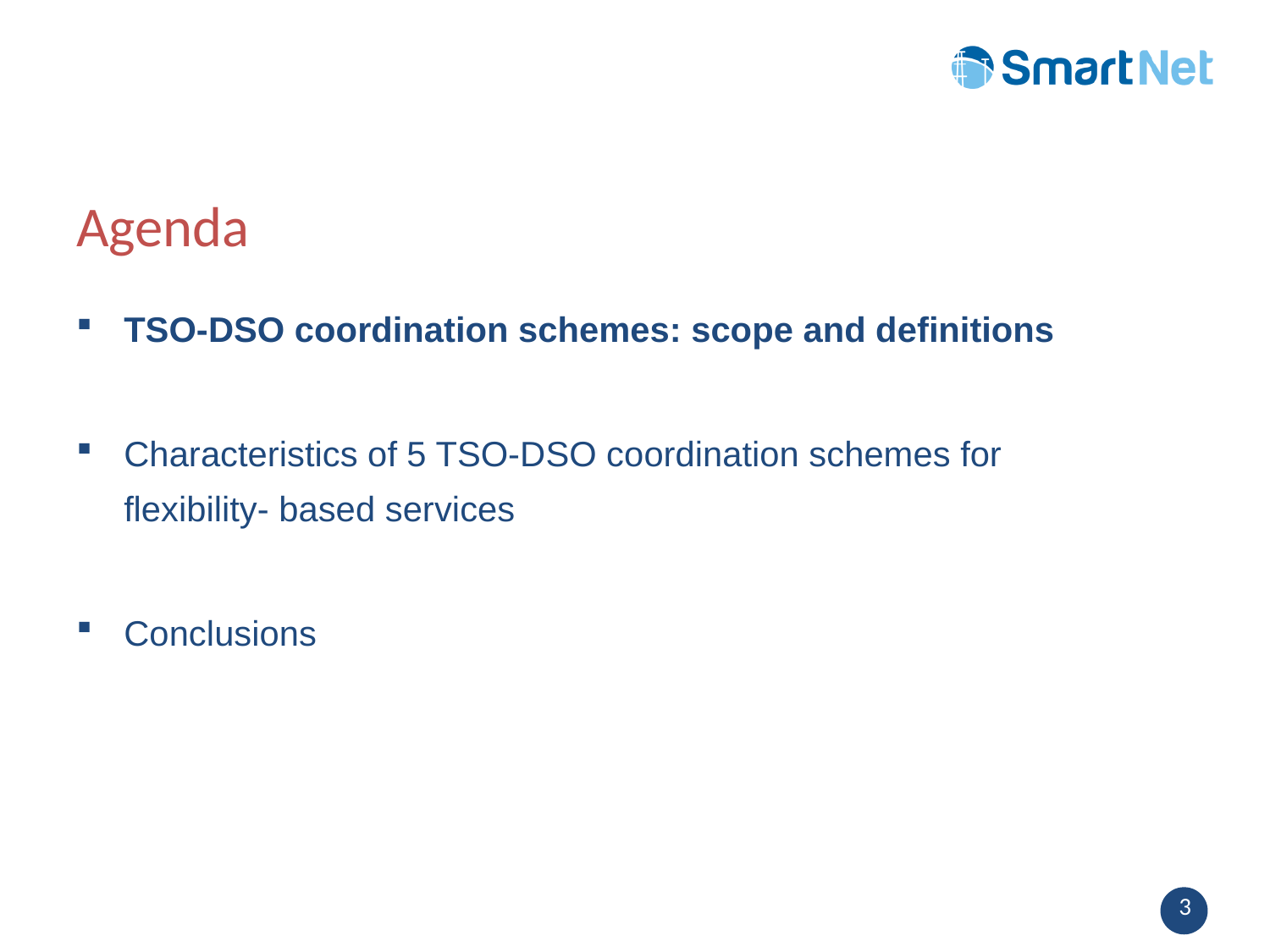

# Agenda
TSO-DSO coordination schemes: scope and definitions

Characteristics of 5 TSO-DSO coordination schemes for flexibility- based services

Conclusions
3